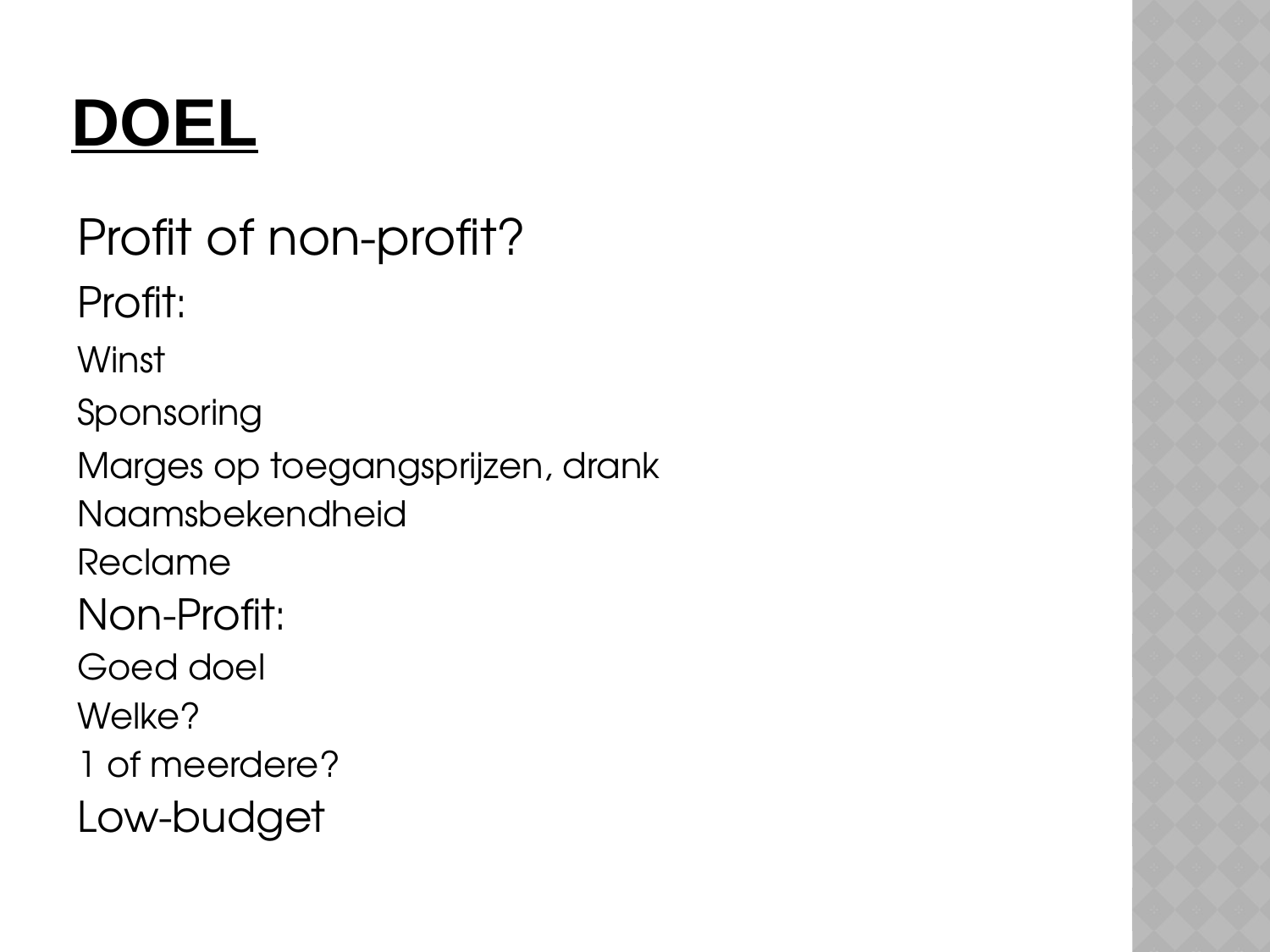

# Doel
Profit of non-profit?
Profit:
Winst
Sponsoring
Marges op toegangsprijzen, drank
Naamsbekendheid
Reclame
Non-Profit:
Goed doel
Welke?
1 of meerdere?
Low-budget